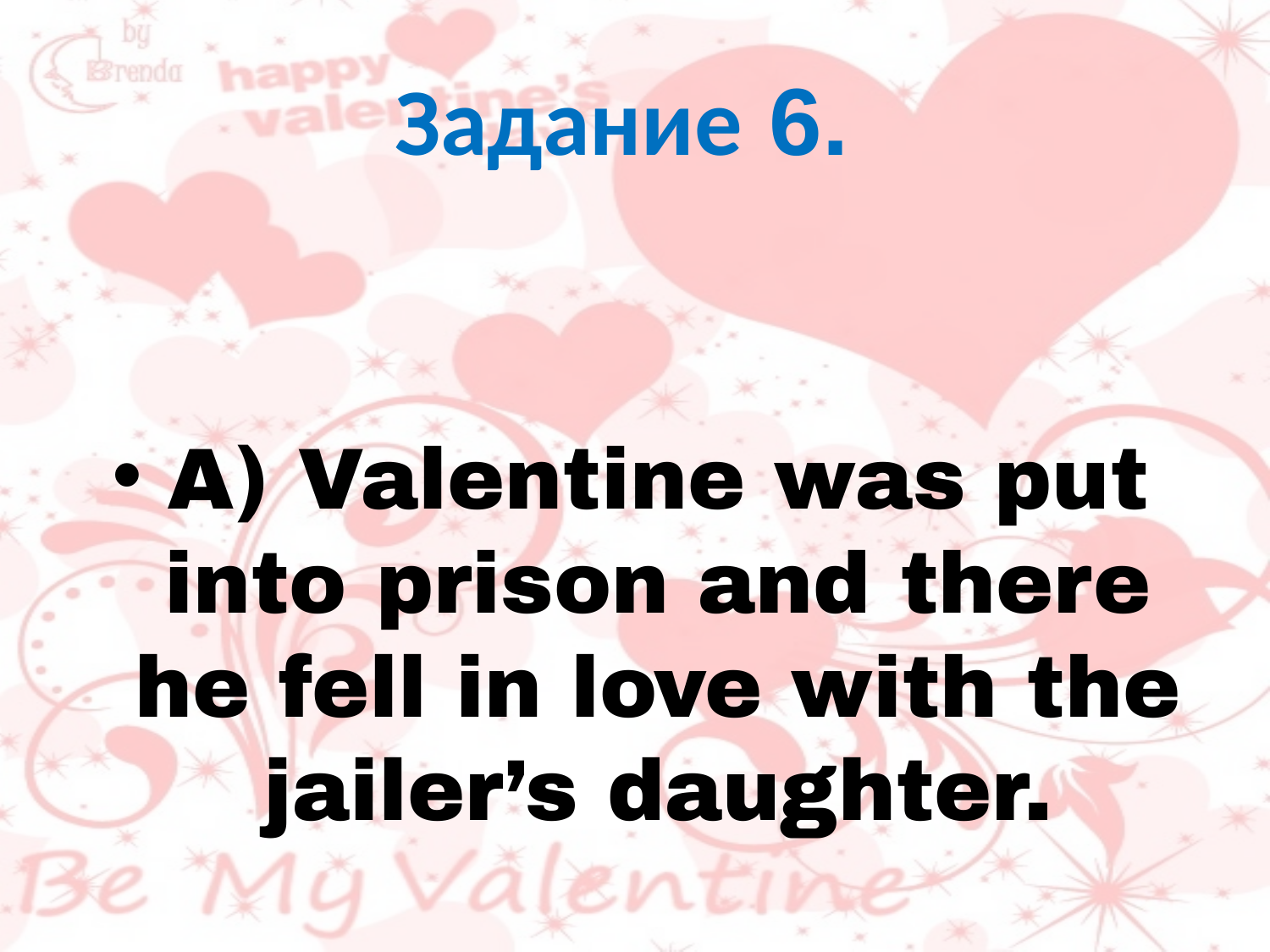

# Задание 6.
A) Valentine was put into prison and there he fell in love with the jailer’s daughter.